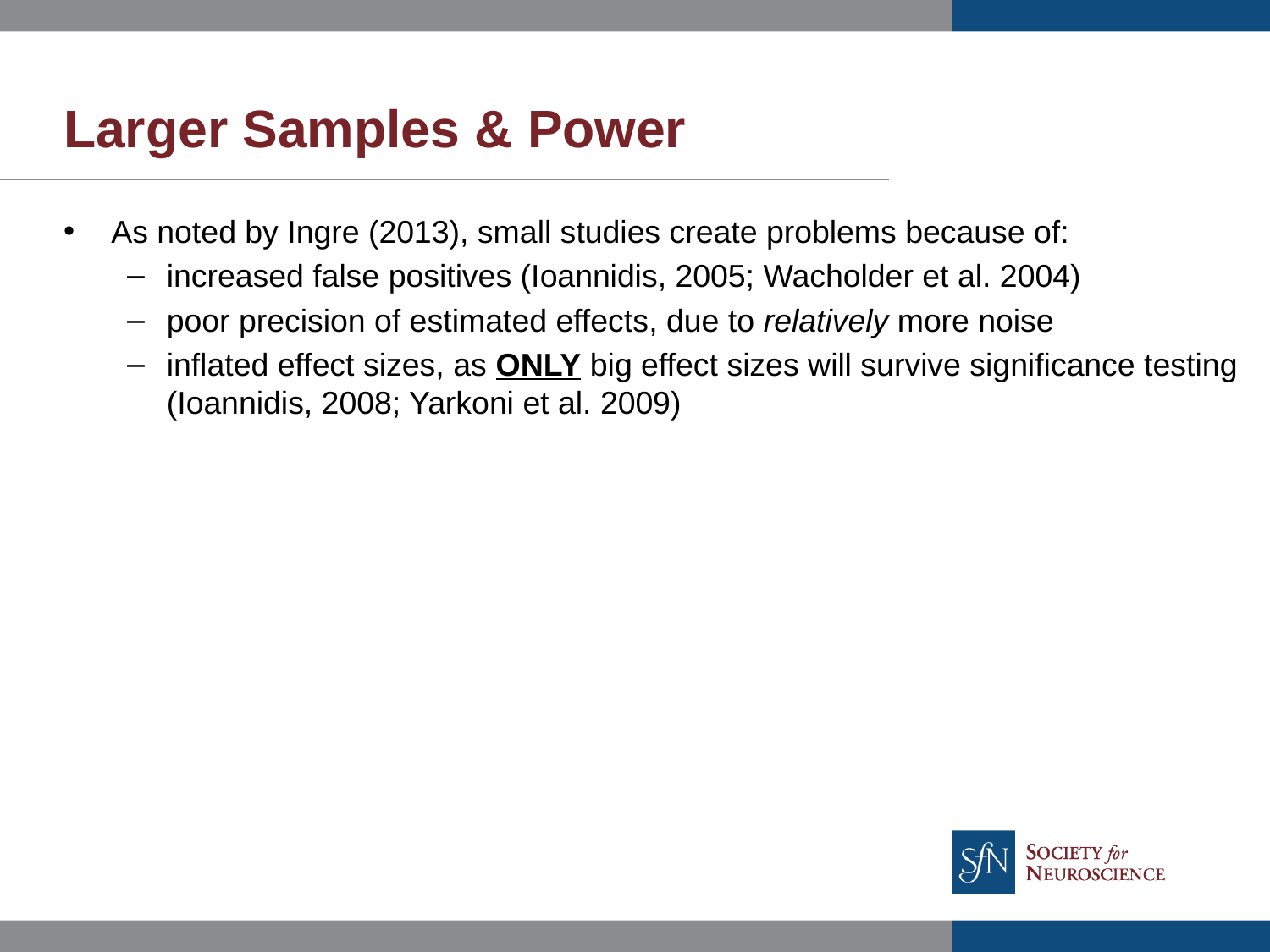

# Larger Samples & Power
As noted by Ingre (2013), small studies create problems because of:
increased false positives (Ioannidis, 2005; Wacholder et al. 2004)
poor precision of estimated effects, due to relatively more noise
inflated effect sizes, as ONLY big effect sizes will survive significance testing (Ioannidis, 2008; Yarkoni et al. 2009)